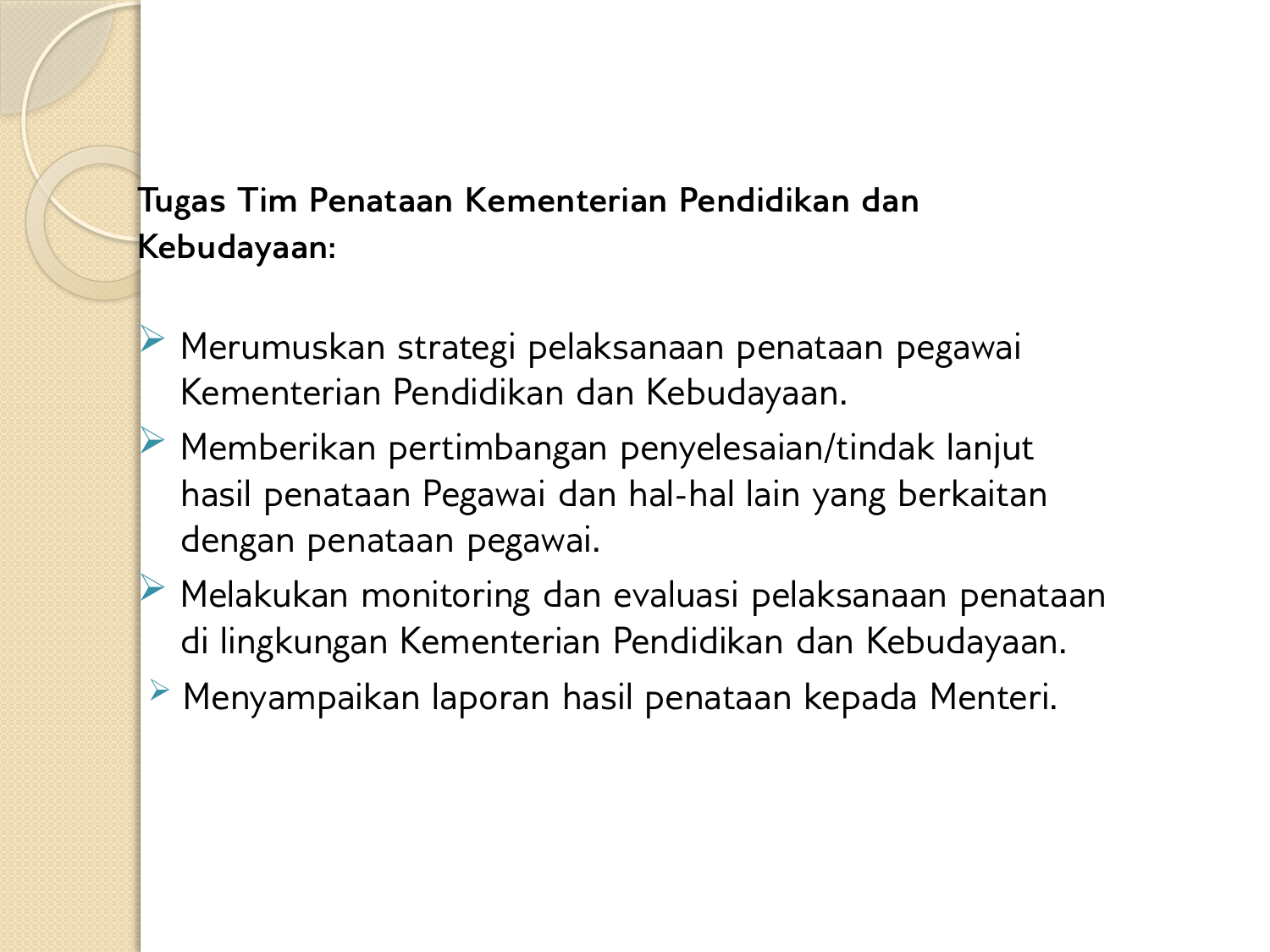

Tugas Tim Penataan Kementerian Pendidikan dan Kebudayaan:

Merumuskan strategi pelaksanaan penataan pegawai Kementerian Pendidikan dan Kebudayaan.
Memberikan pertimbangan penyelesaian/tindak lanjut hasil penataan Pegawai dan hal-hal lain yang berkaitan dengan penataan pegawai.
Melakukan monitoring dan evaluasi pelaksanaan penataan di lingkungan Kementerian Pendidikan dan Kebudayaan.
Menyampaikan laporan hasil penataan kepada Menteri.